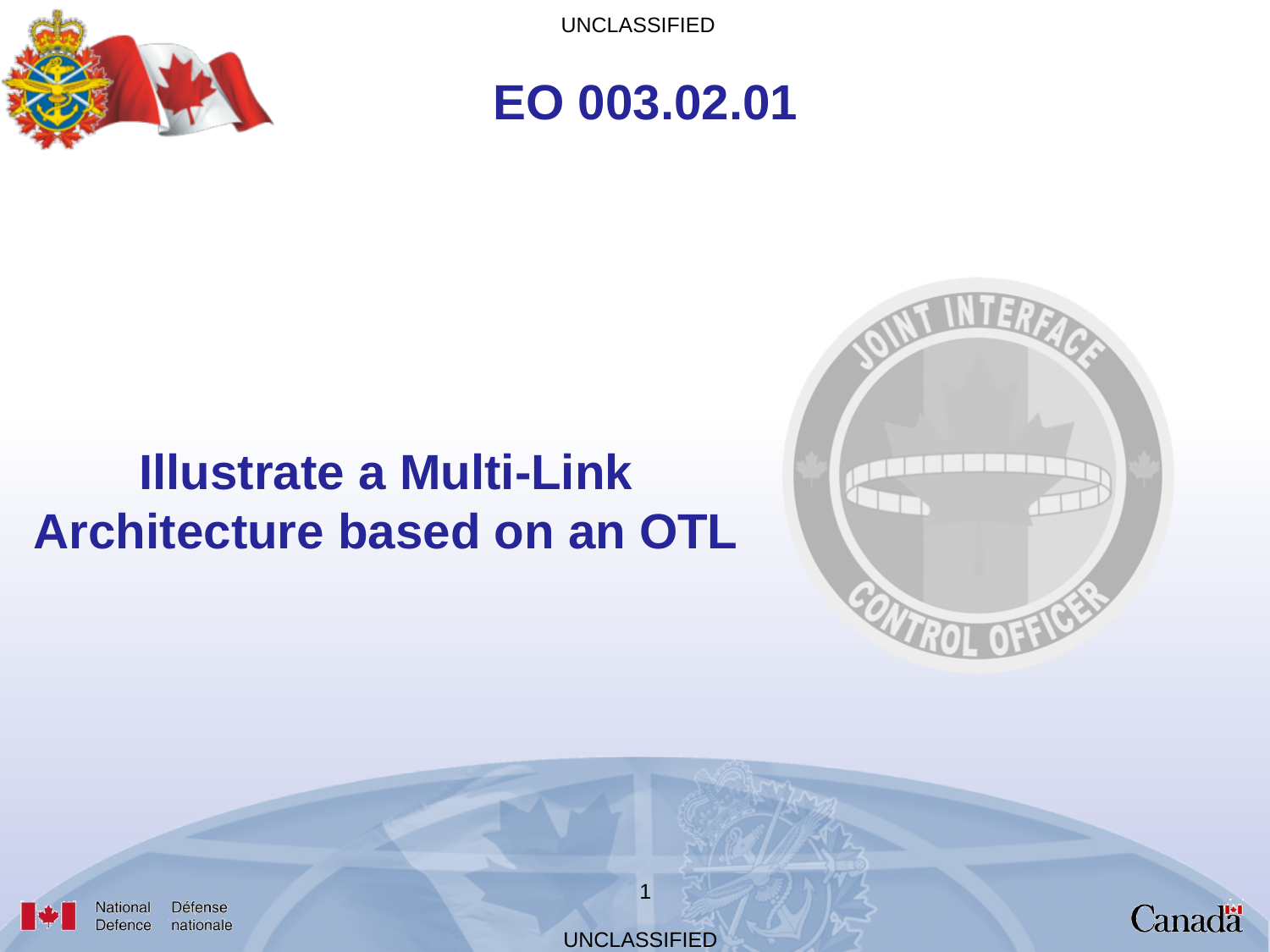

EO 003.02.01
Illustrate a Multi-Link Architecture based on an OTL